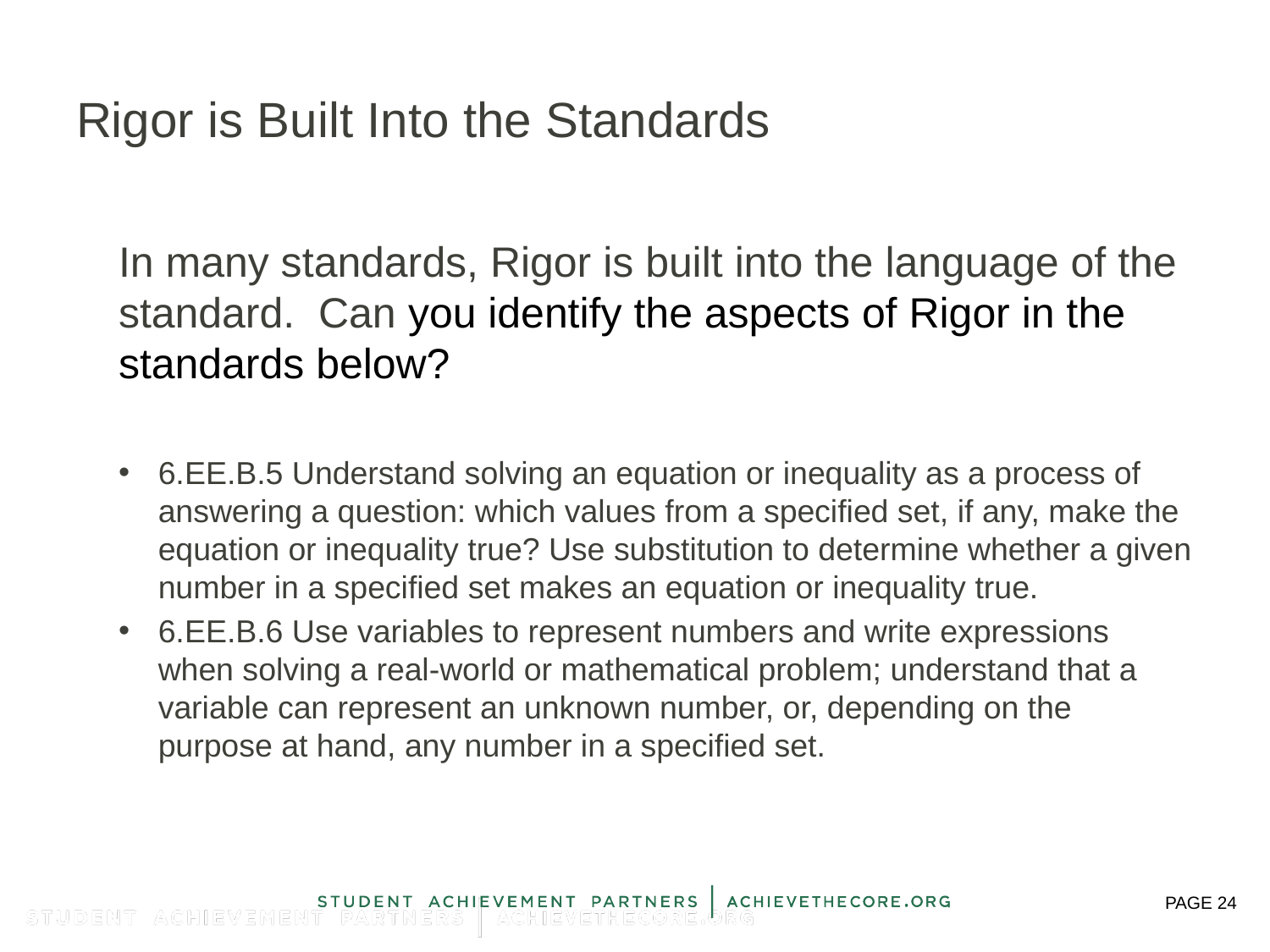

# Rigor is Built Into the Standards
In many standards, Rigor is built into the language of the standard.  Can you identify the aspects of Rigor in the standards below?

6.EE.B.5 Understand solving an equation or inequality as a process of answering a question: which values from a specified set, if any, make the equation or inequality true? Use substitution to determine whether a given number in a specified set makes an equation or inequality true.
6.EE.B.6 Use variables to represent numbers and write expressions when solving a real-world or mathematical problem; understand that a variable can represent an unknown number, or, depending on the purpose at hand, any number in a specified set.